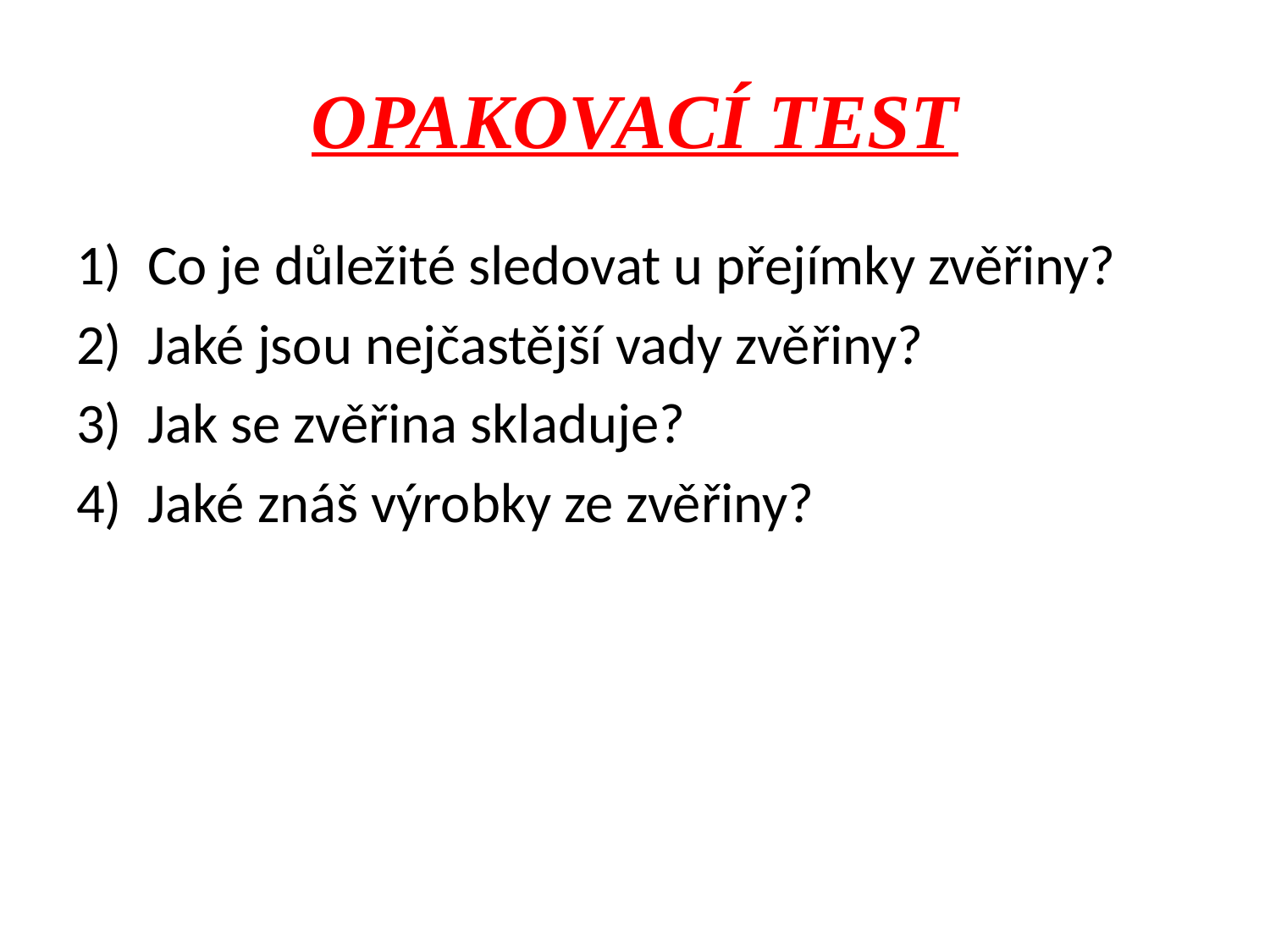

# OPAKOVACÍ TEST
Co je důležité sledovat u přejímky zvěřiny?
Jaké jsou nejčastější vady zvěřiny?
Jak se zvěřina skladuje?
Jaké znáš výrobky ze zvěřiny?